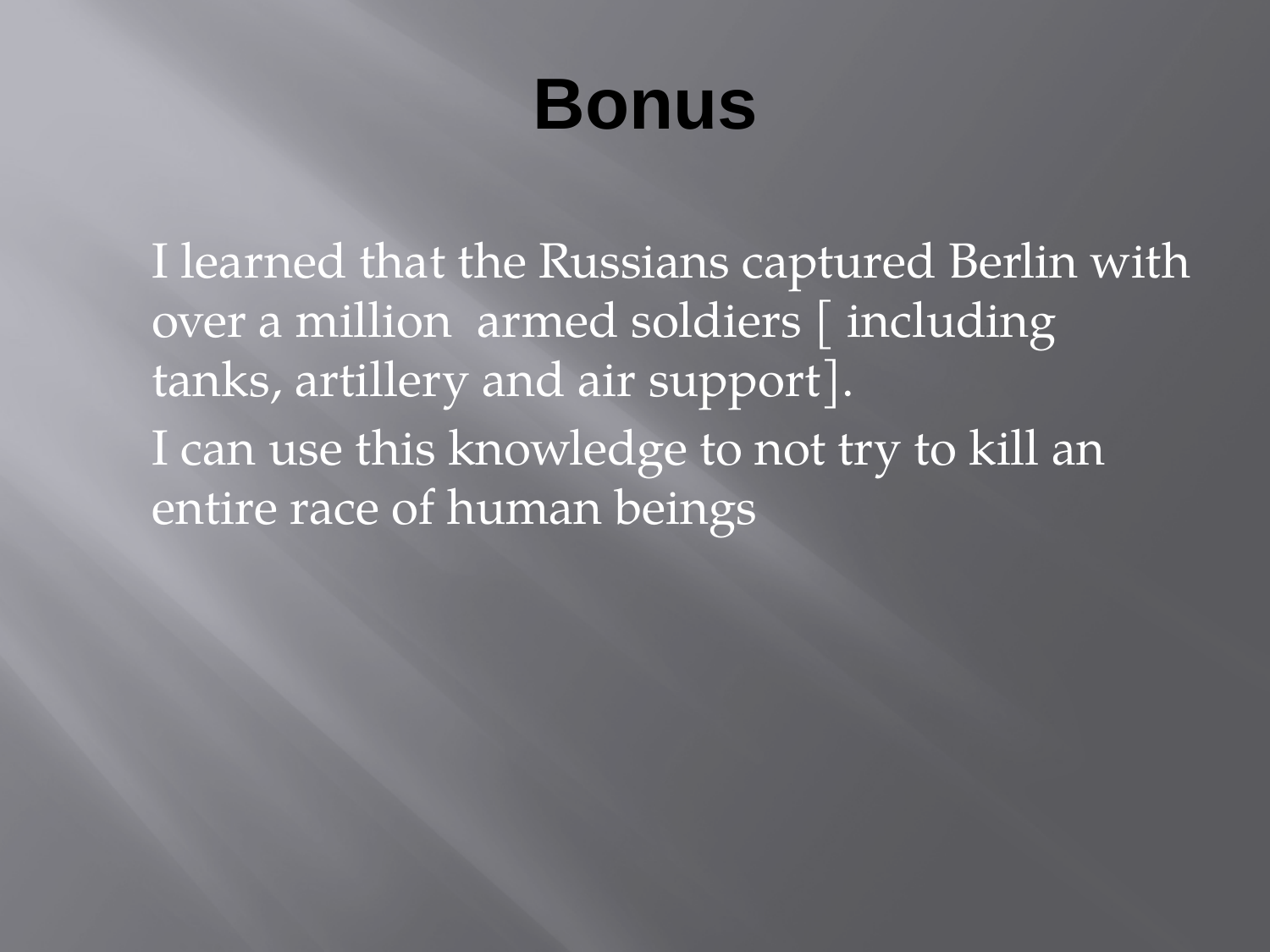

# Bonus
	I learned that the Russians captured Berlin with over a million  armed soldiers [ including tanks, artillery and air support].
	I can use this knowledge to not try to kill an entire race of human beings